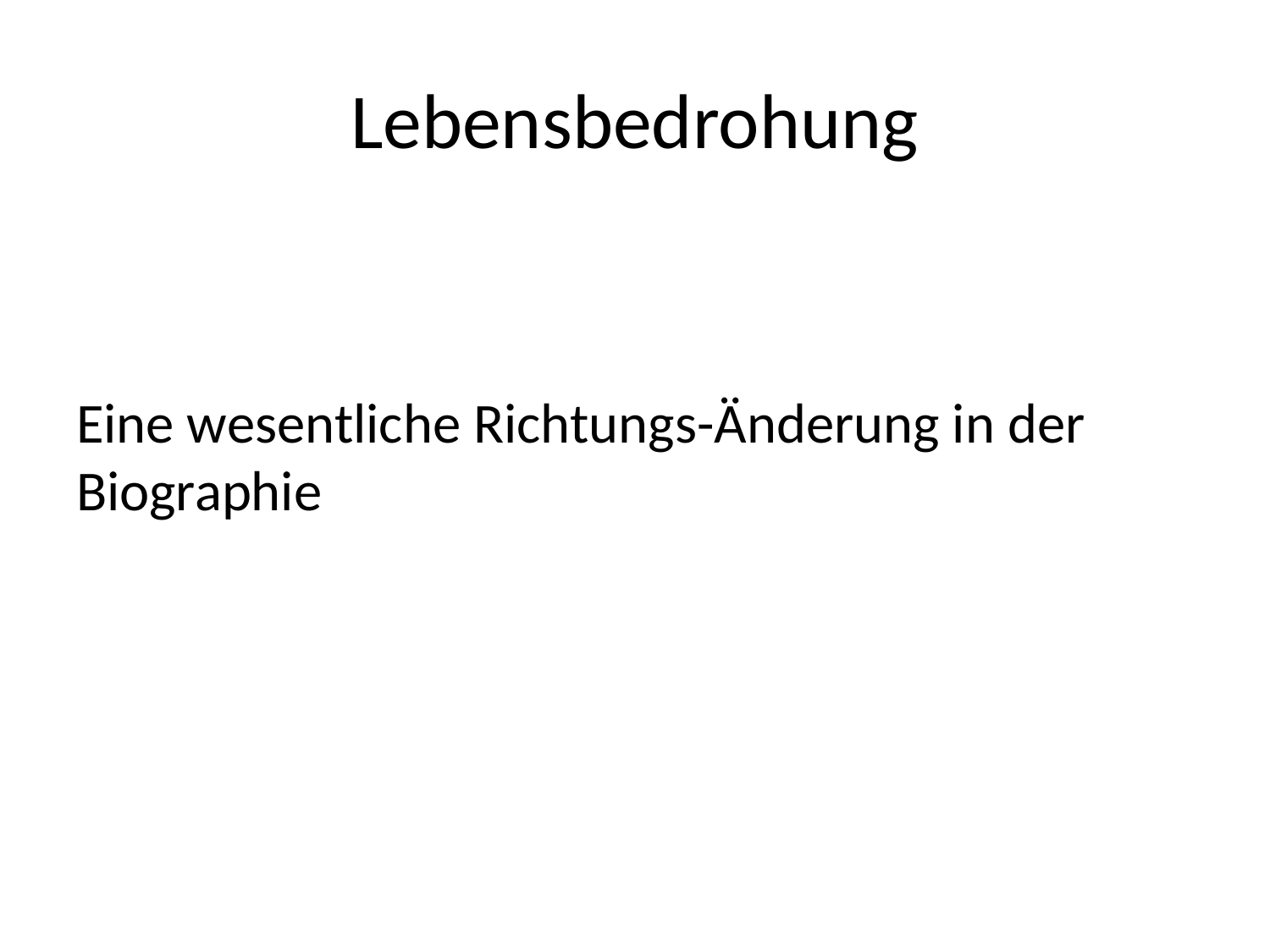

# Lebensbedrohung

Eine wesentliche Richtungs-Änderung in der Biographie